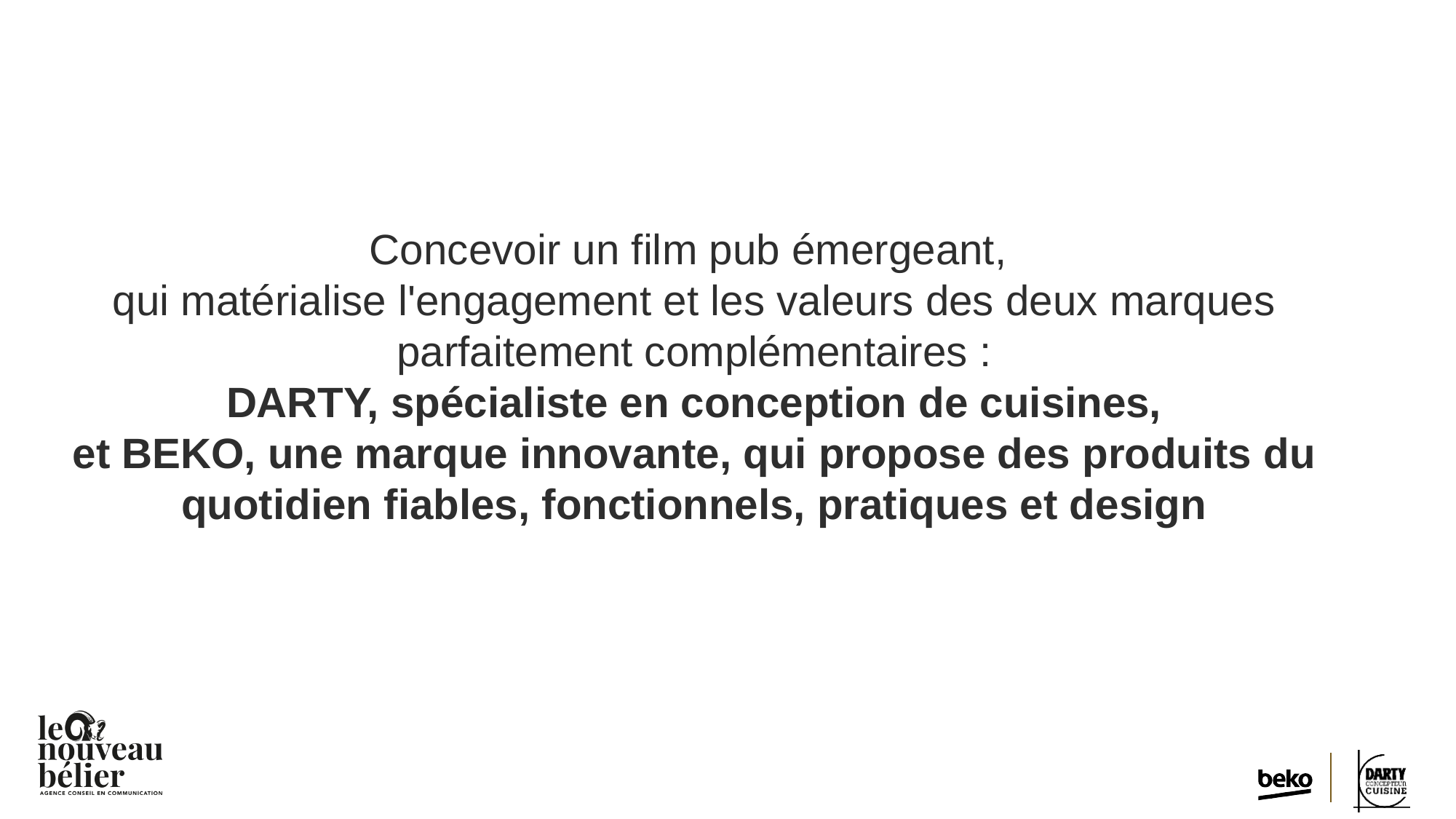

Concevoir un film pub émergeant,
qui matérialise l'engagement et les valeurs des deux marques parfaitement complémentaires :
 DARTY, spécialiste en conception de cuisines,
et BEKO, une marque innovante, qui propose des produits du quotidien fiables, fonctionnels, pratiques et design